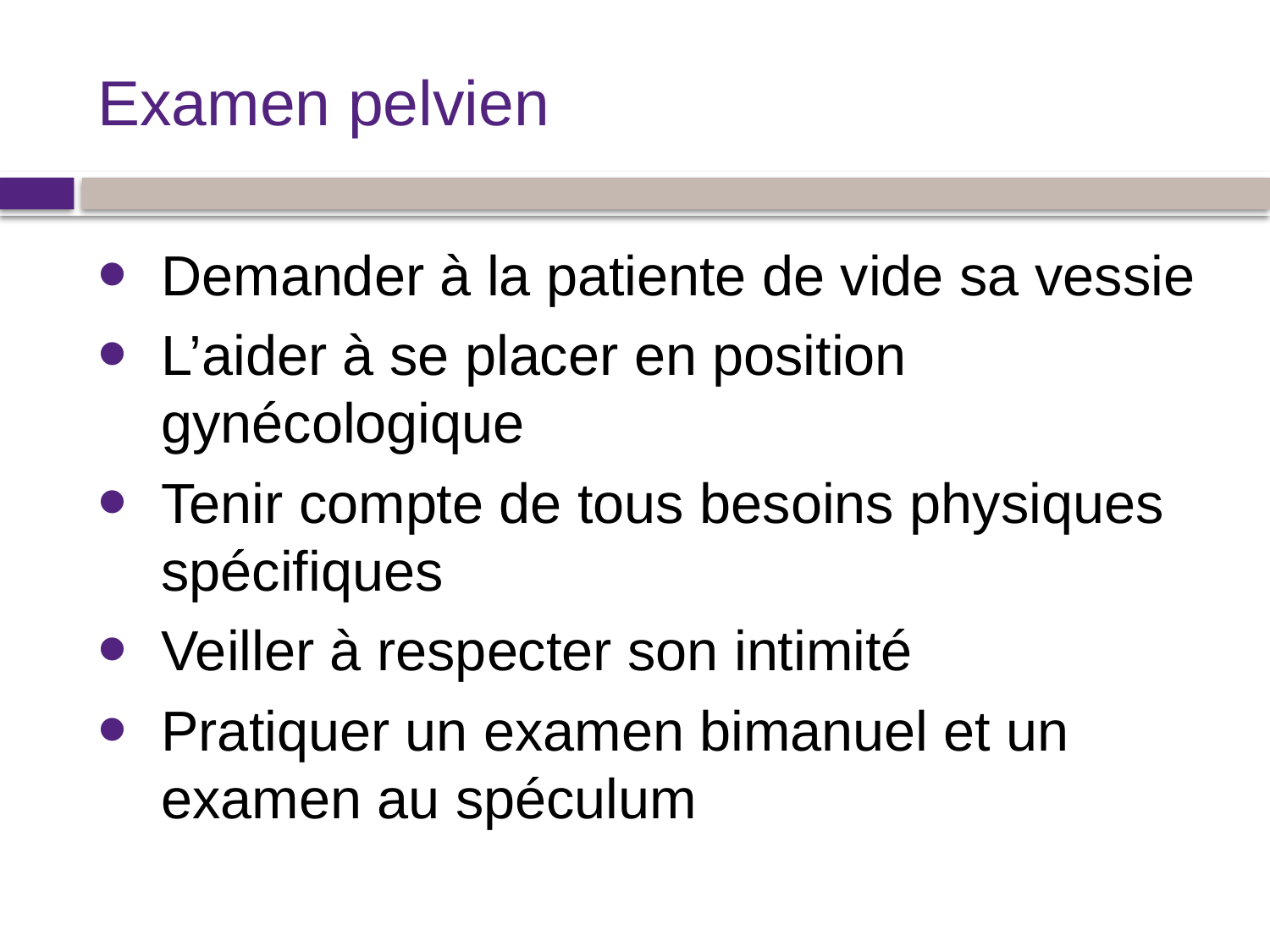

# Examen pelvien
Demander à la patiente de vide sa vessie
L’aider à se placer en position gynécologique
Tenir compte de tous besoins physiques spécifiques
Veiller à respecter son intimité
Pratiquer un examen bimanuel et un examen au spéculum